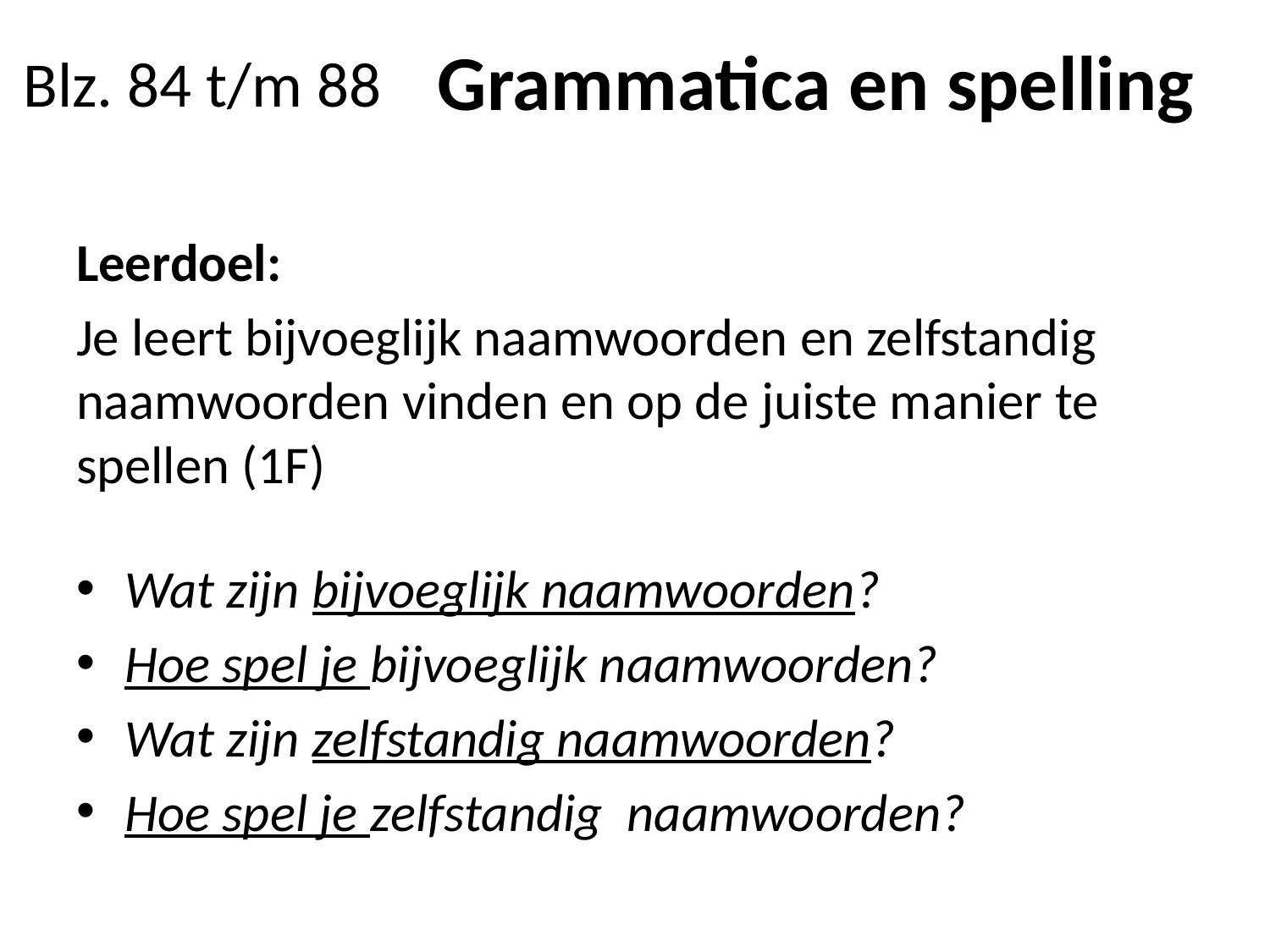

Grammatica en spelling
# Blz. 84 t/m 88
Leerdoel:
Je leert bijvoeglijk naamwoorden en zelfstandig naamwoorden vinden en op de juiste manier te spellen (1F)

Wat zijn bijvoeglijk naamwoorden?
Hoe spel je bijvoeglijk naamwoorden?
Wat zijn zelfstandig naamwoorden?
Hoe spel je zelfstandig  naamwoorden?